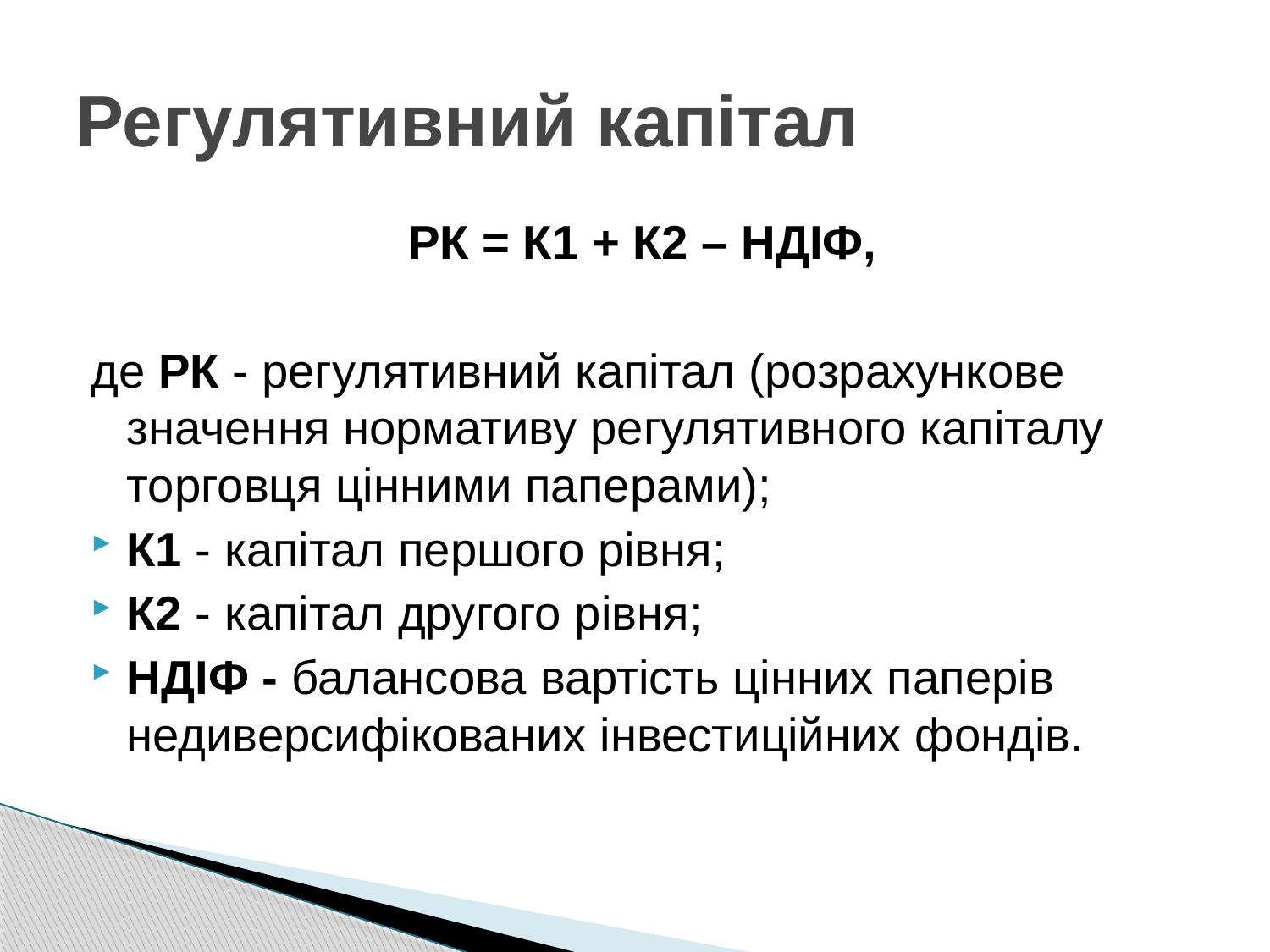

# Регулятивний капітал
РК = К1 + К2 – НДІФ,

де РК - регулятивний капітал (розрахункове значення нормативу регулятивного капіталу торговця цінними паперами);
К1 - капітал першого рівня;
К2 - капітал другого рівня;
НДІФ - балансова вартість цінних паперів недиверсифікованих інвестиційних фондів.